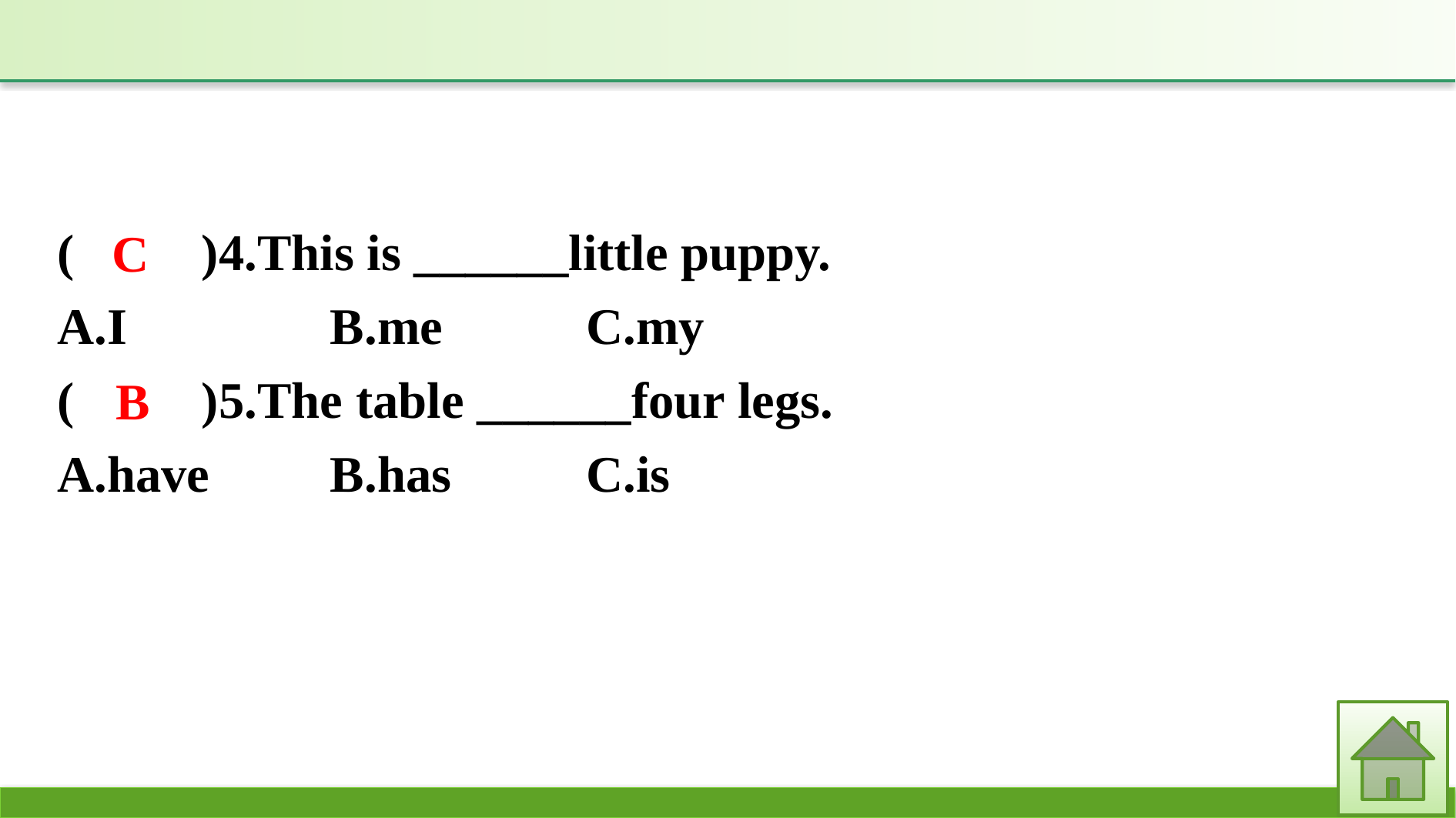

(　　)4.This is ______little puppy.
A.I		B.me		C.my
(　　)5.The table ______four legs.
A.have	B.has		C.is
C
B